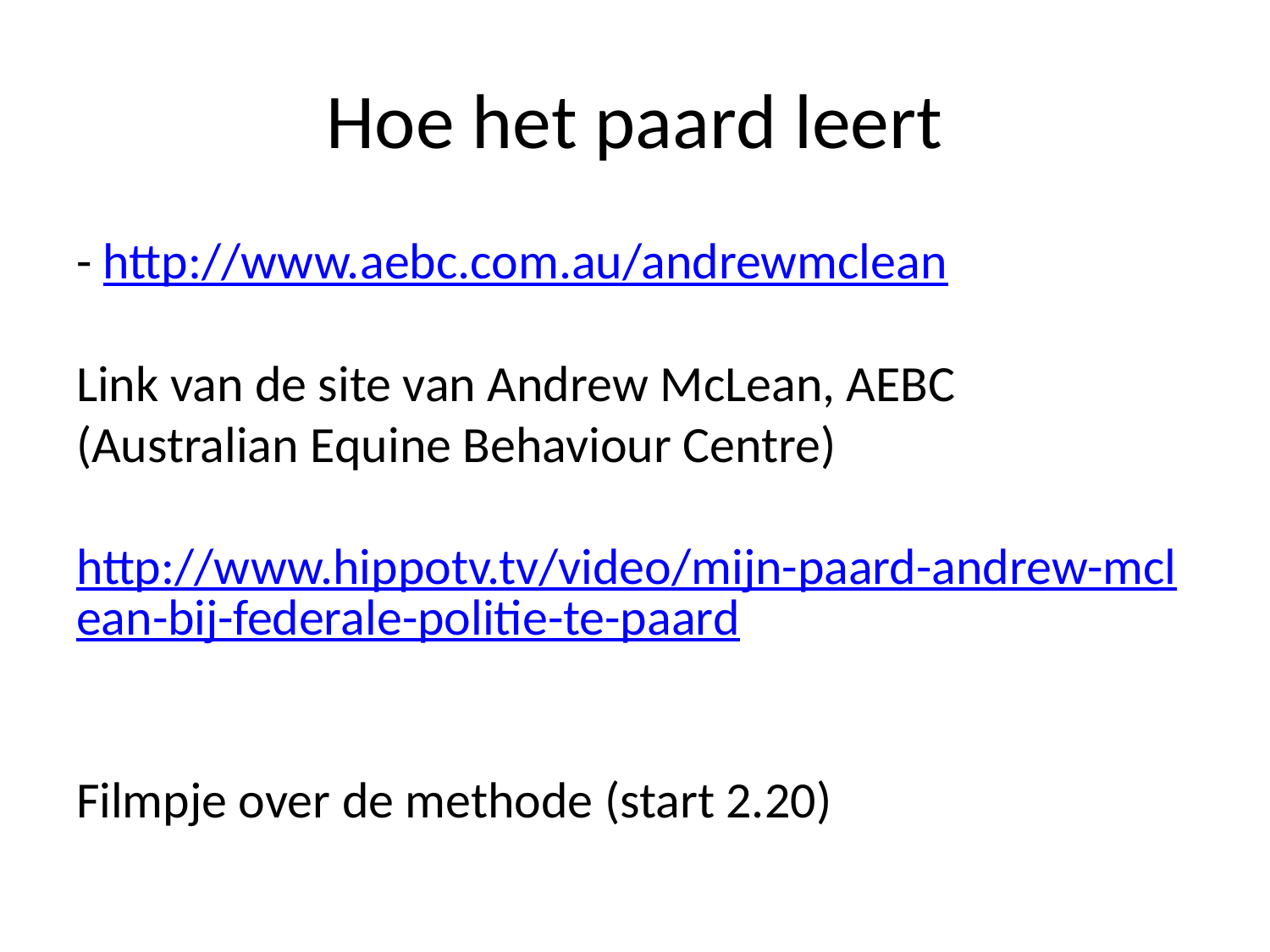

# Hoe het paard leert
- http://www.aebc.com.au/andrewmclean
Link van de site van Andrew McLean, AEBC
(Australian Equine Behaviour Centre)
http://www.hippotv.tv/video/mijn-paard-andrew-mclean-bij-federale-politie-te-paard
Filmpje over de methode (start 2.20)